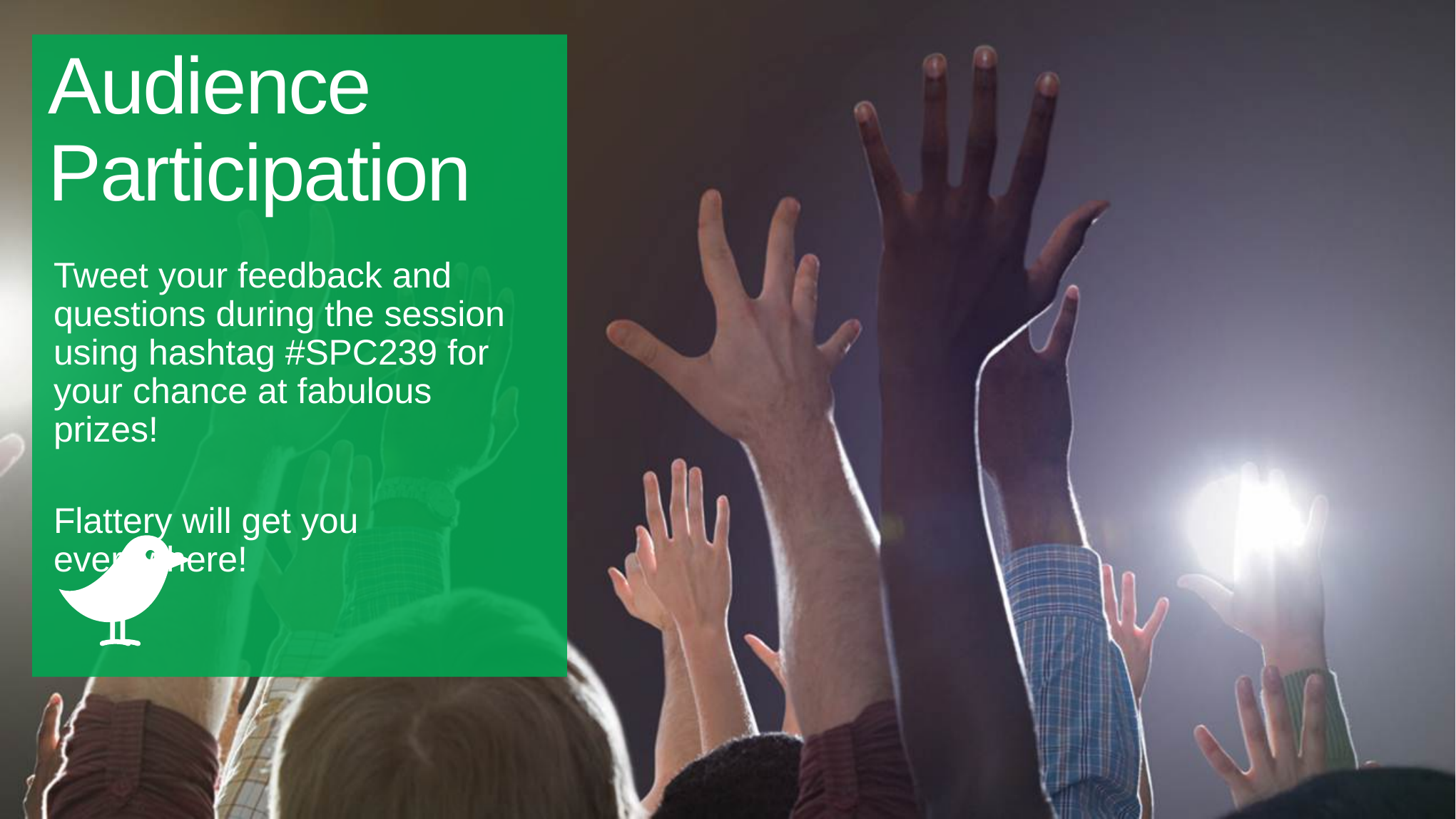

Audience
Participation

Tweet your feedback and questions during the session using hashtag #SPC239 for your chance at fabulous prizes!

Flattery will get you everywhere!